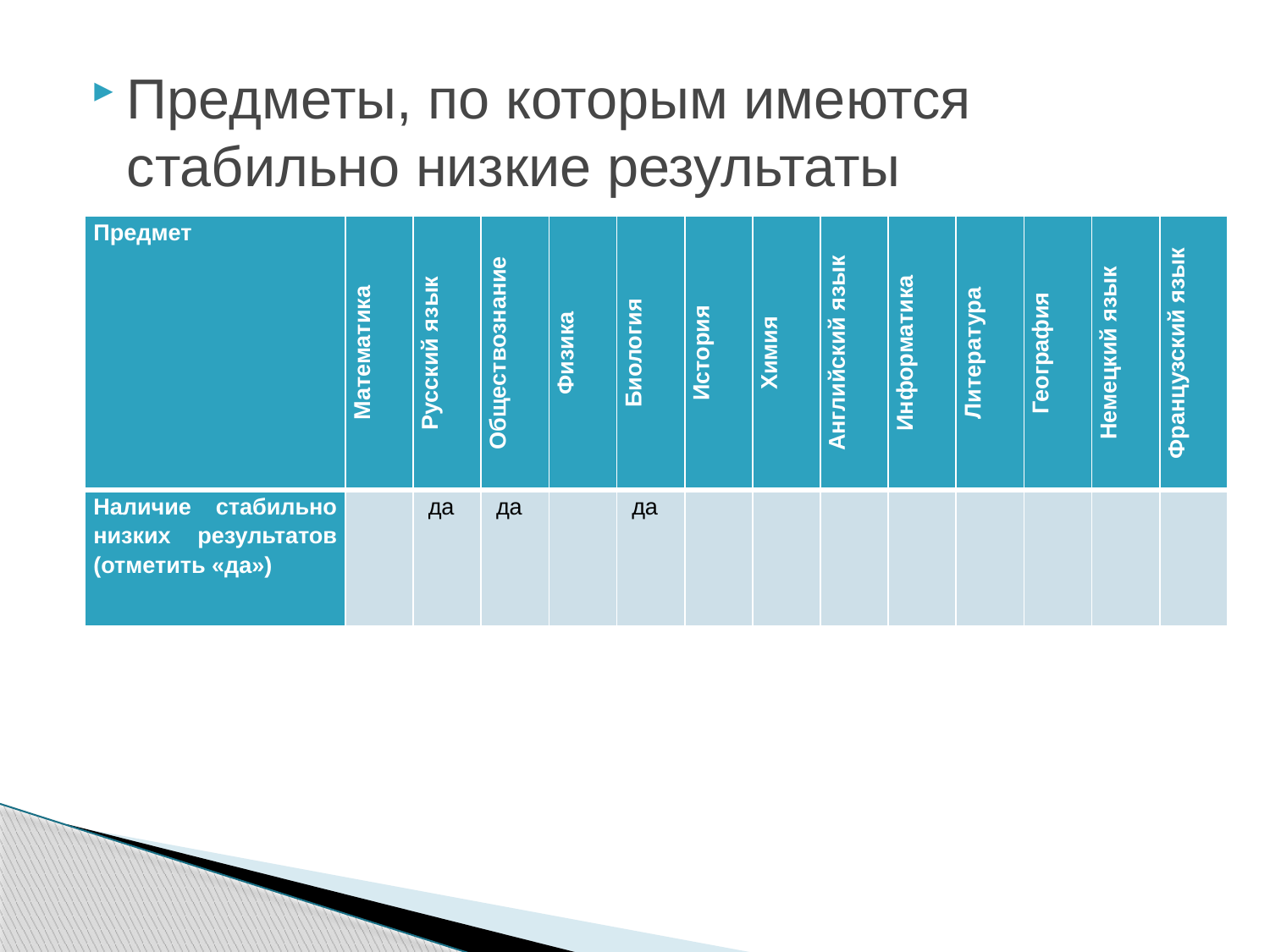

Предметы, по которым имеются стабильно низкие результаты

| Предмет | Математика | Русский язык | Обществознание | Физика | Биология | История | Химия | Английский язык | Информатика | Литература | География | Немецкий язык | Французский язык |
| --- | --- | --- | --- | --- | --- | --- | --- | --- | --- | --- | --- | --- | --- |
| Наличие стабильно низких результатов (отметить «да») |  | да | да |  | да |  |  |  |  |  |  |  |  |